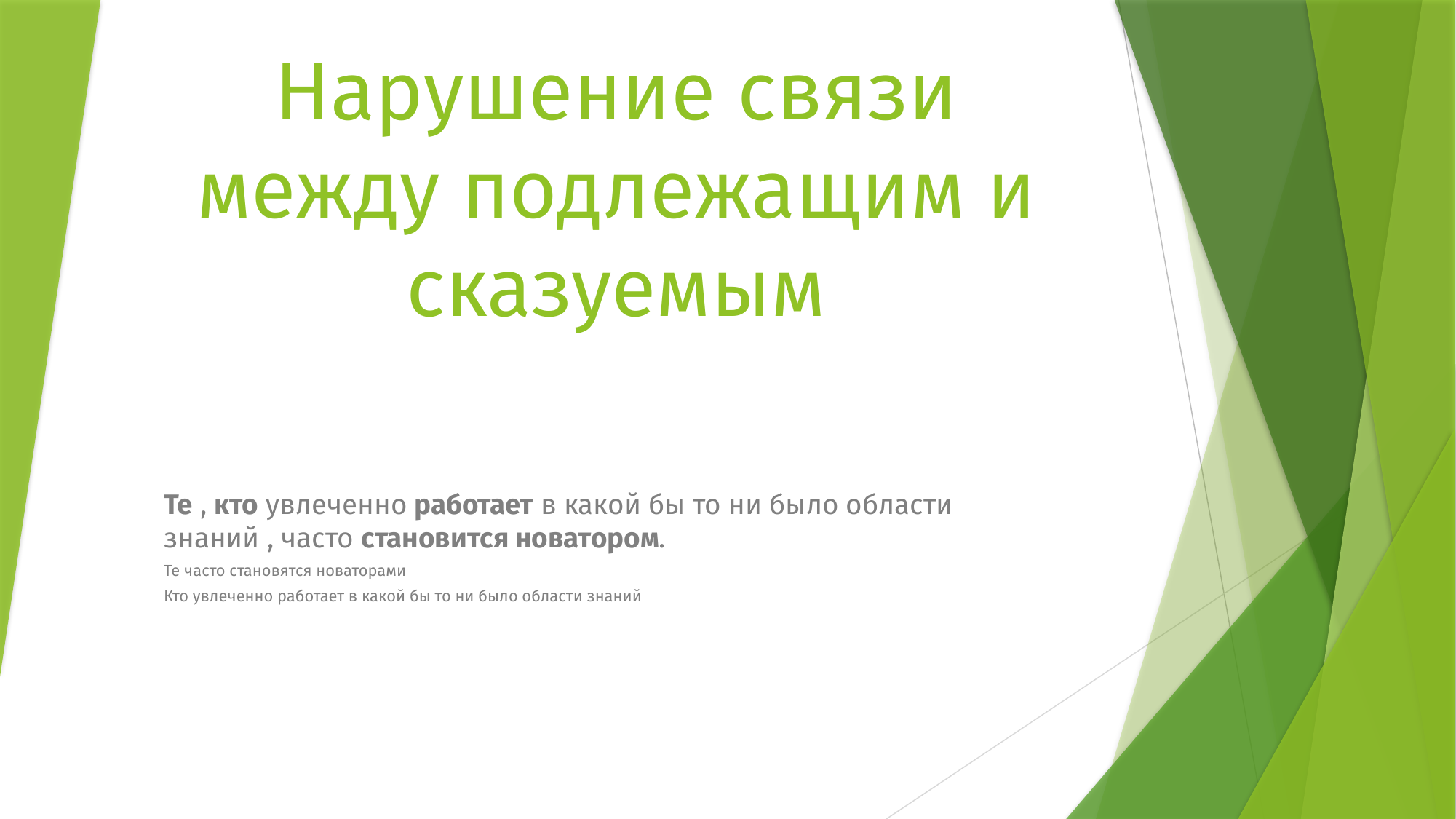

# Нарушение связи между подлежащим и сказуемым
Те , кто увлеченно работает в какой бы то ни было области знаний , часто становится новатором.
Те часто становятся новаторами
Кто увлеченно работает в какой бы то ни было области знаний